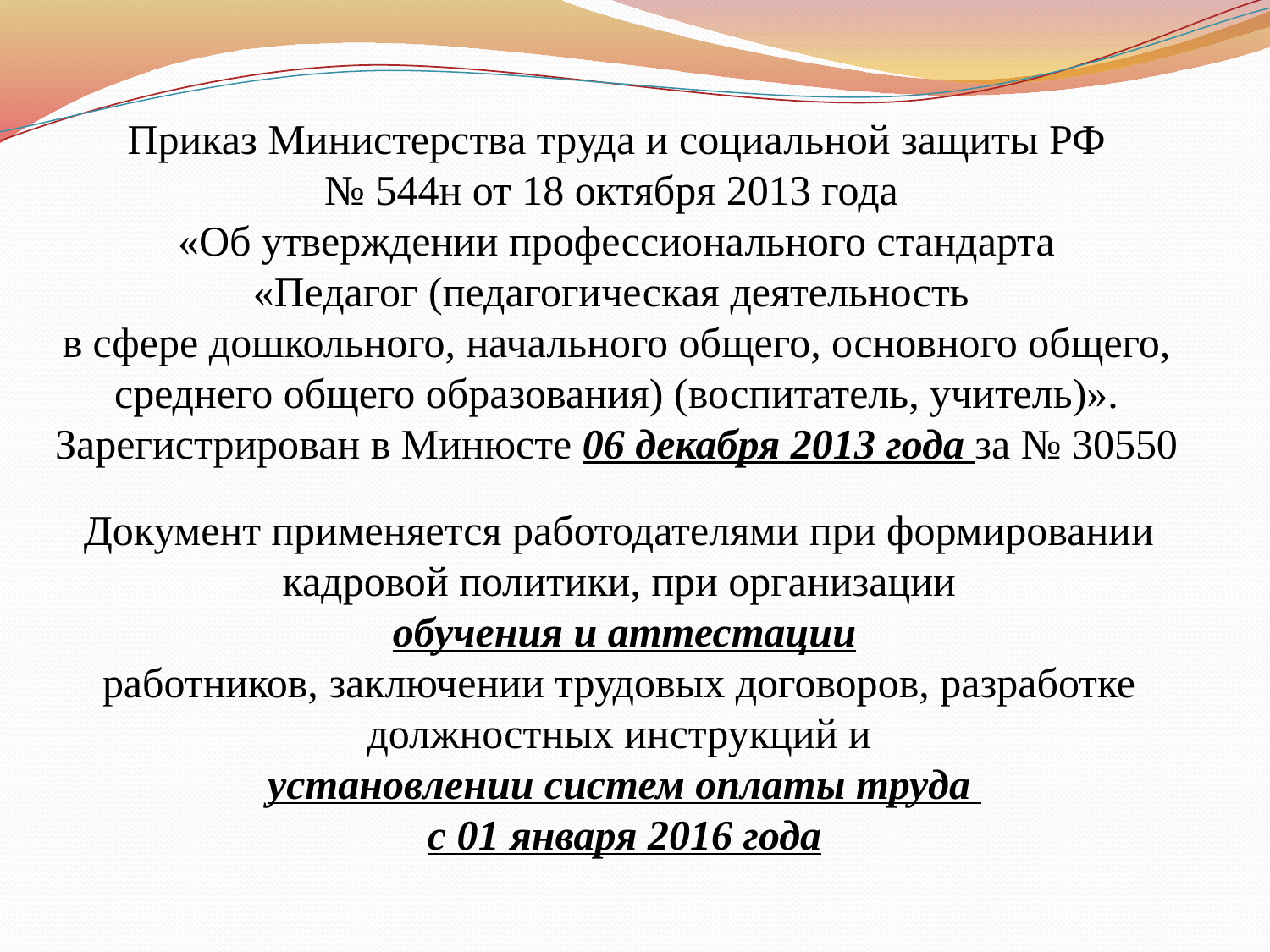

Приказ Министерства труда и социальной защиты РФ
№ 544н от 18 октября 2013 года
«Об утверждении профессионального стандарта
«Педагог (педагогическая деятельность
в сфере дошкольного, начального общего, основного общего,
среднего общего образования) (воспитатель, учитель)».
Зарегистрирован в Минюсте 06 декабря 2013 года за № 30550
Документ применяется работодателями при формировании
кадровой политики, при организации
обучения и аттестации
работников, заключении трудовых договоров, разработке
должностных инструкций и
установлении систем оплаты труда
с 01 января 2016 года